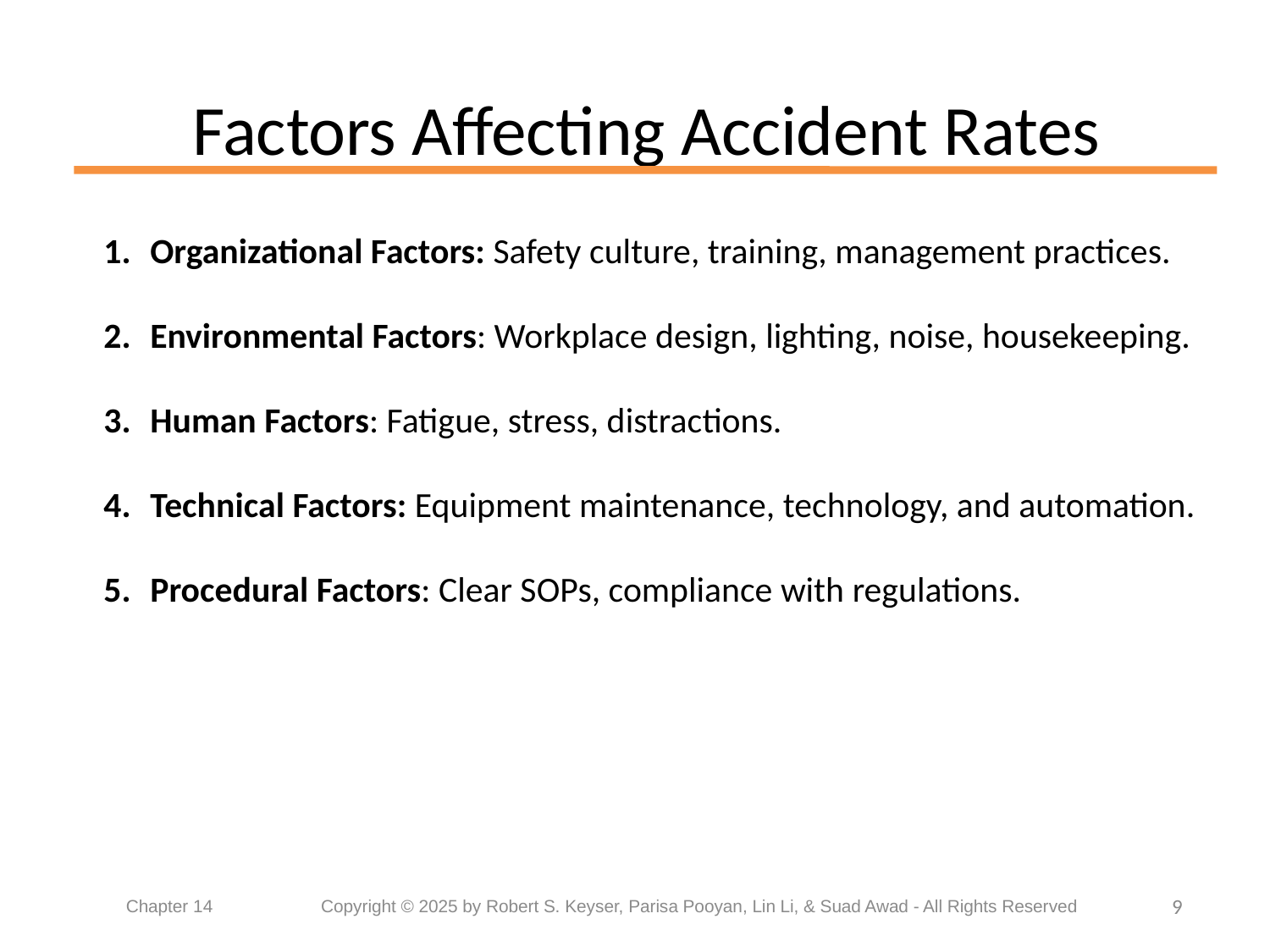

# Factors Affecting Accident Rates

Organizational Factors: Safety culture, training, management practices.

Environmental Factors: Workplace design, lighting, noise, housekeeping.

Human Factors: Fatigue, stress, distractions.

Technical Factors: Equipment maintenance, technology, and automation.

Procedural Factors: Clear SOPs, compliance with regulations.
9
Chapter 14	              Copyright © 2025 by Robert S. Keyser, Parisa Pooyan, Lin Li, & Suad Awad - All Rights Reserved